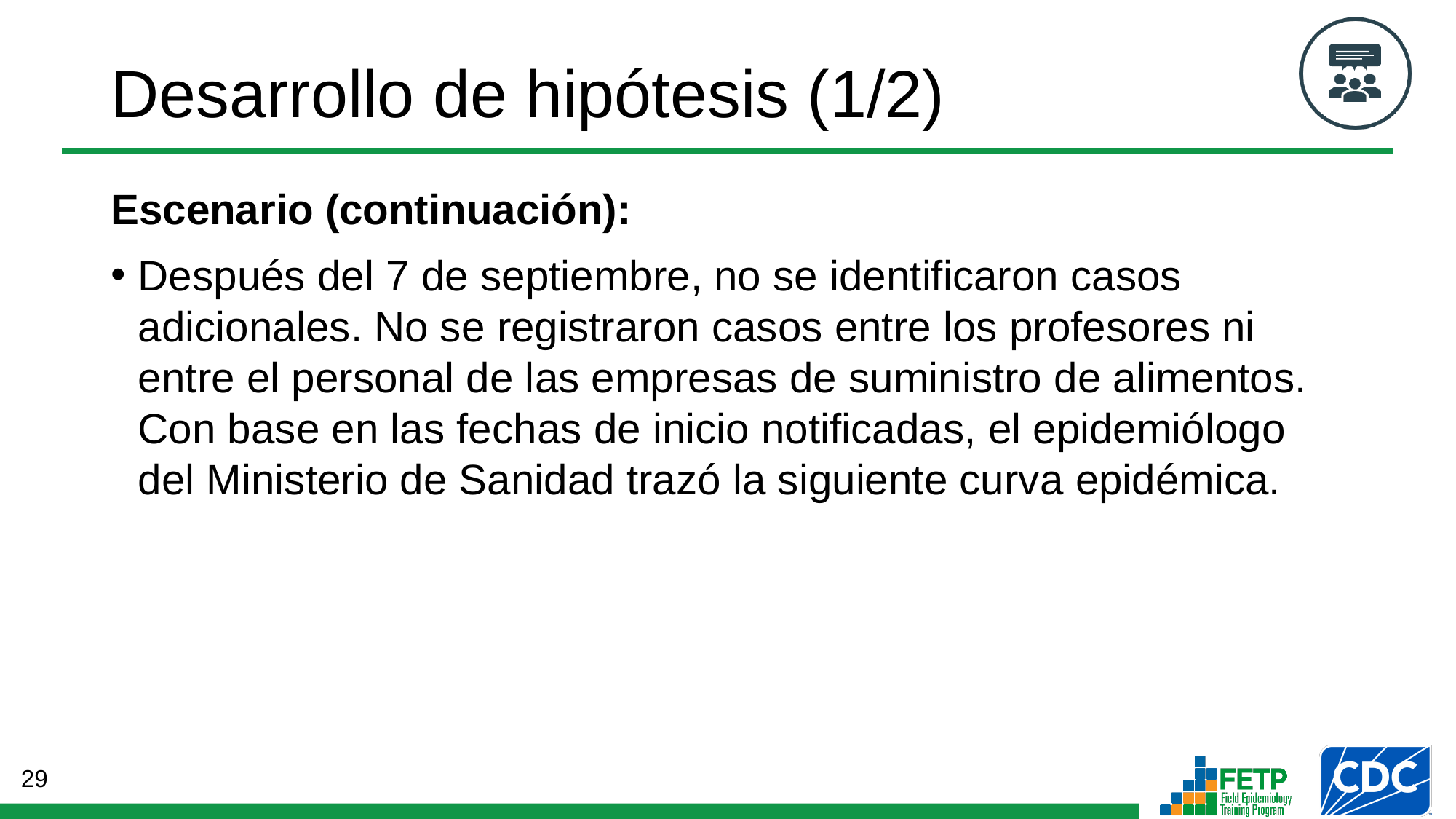

# Desarrollo de hipótesis (1/2)
Escenario (continuación):
Después del 7 de septiembre, no se identificaron casos adicionales. No se registraron casos entre los profesores ni entre el personal de las empresas de suministro de alimentos. Con base en las fechas de inicio notificadas, el epidemiólogo del Ministerio de Sanidad trazó la siguiente curva epidémica.